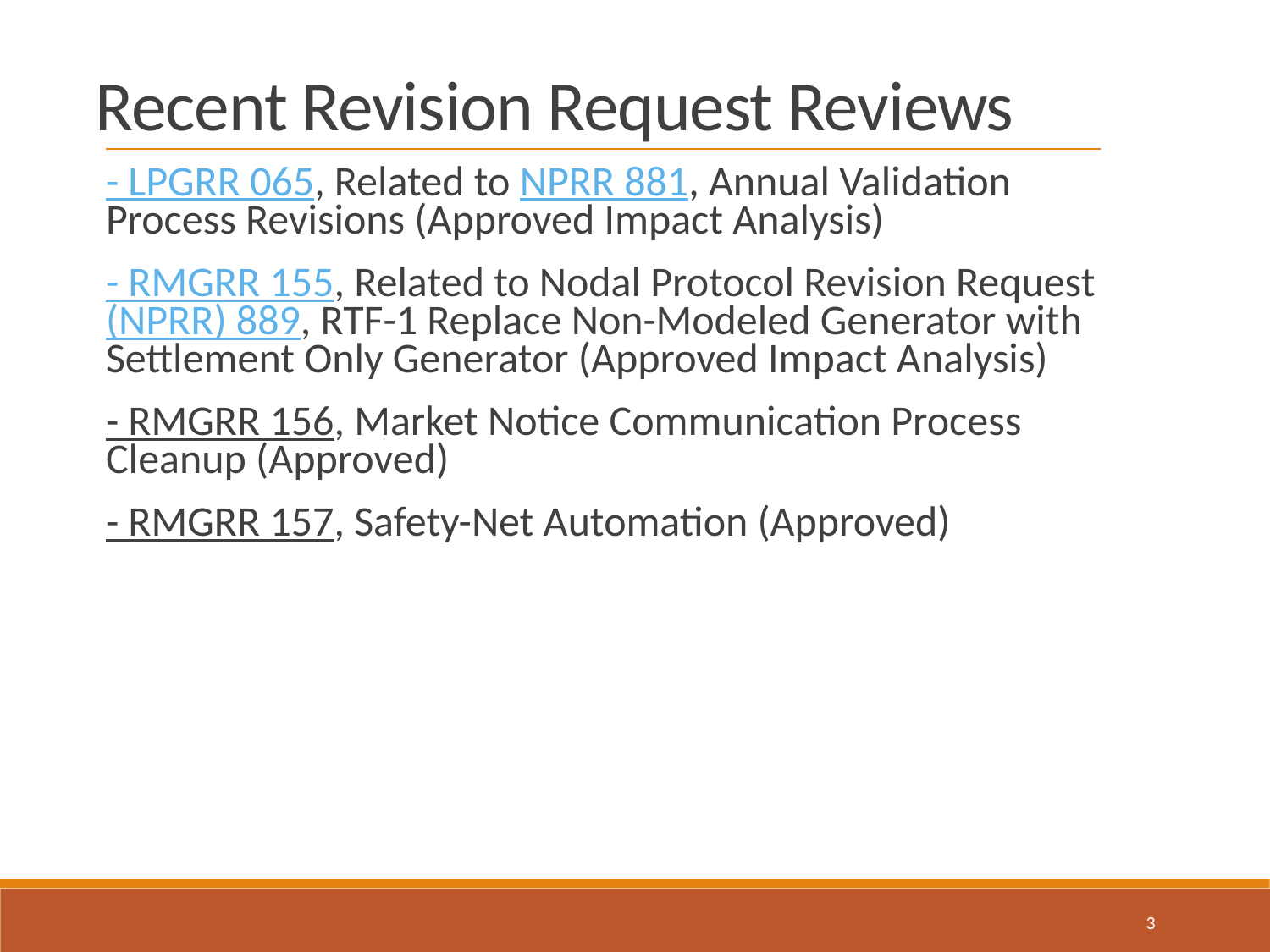

Recent Revision Request Reviews
- LPGRR 065, Related to NPRR 881, Annual Validation Process Revisions (Approved Impact Analysis)
- RMGRR 155, Related to Nodal Protocol Revision Request (NPRR) 889, RTF-1 Replace Non-Modeled Generator with Settlement Only Generator (Approved Impact Analysis)
- RMGRR 156, Market Notice Communication Process Cleanup (Approved)
- RMGRR 157, Safety-Net Automation (Approved)
3